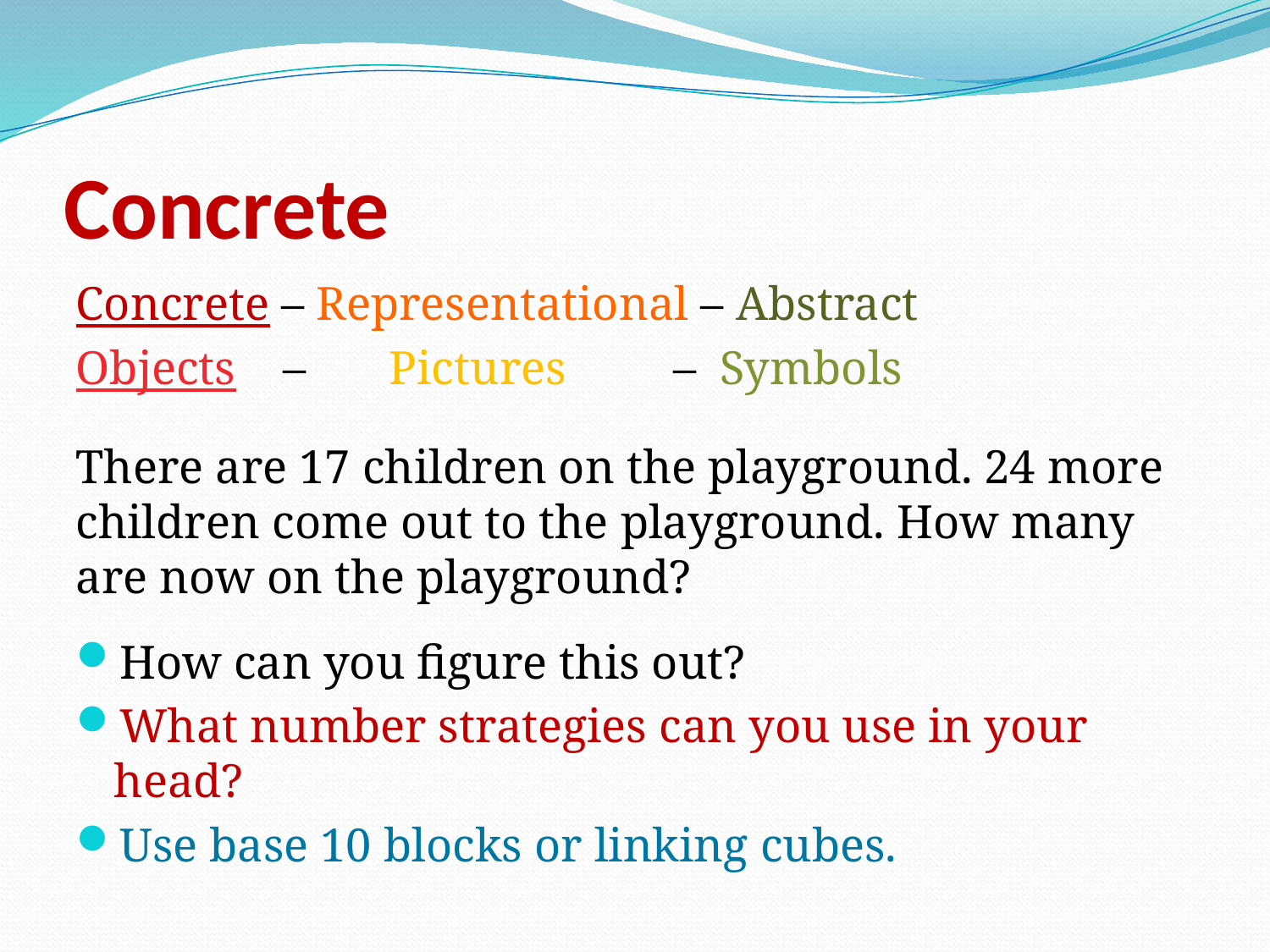

# Concrete
Concrete – Representational – Abstract
Objects    –       Pictures         –  Symbols

There are 17 children on the playground. 24 more children come out to the playground. How many are now on the playground?
How can you figure this out?
What number strategies can you use in your head?
Use base 10 blocks or linking cubes.